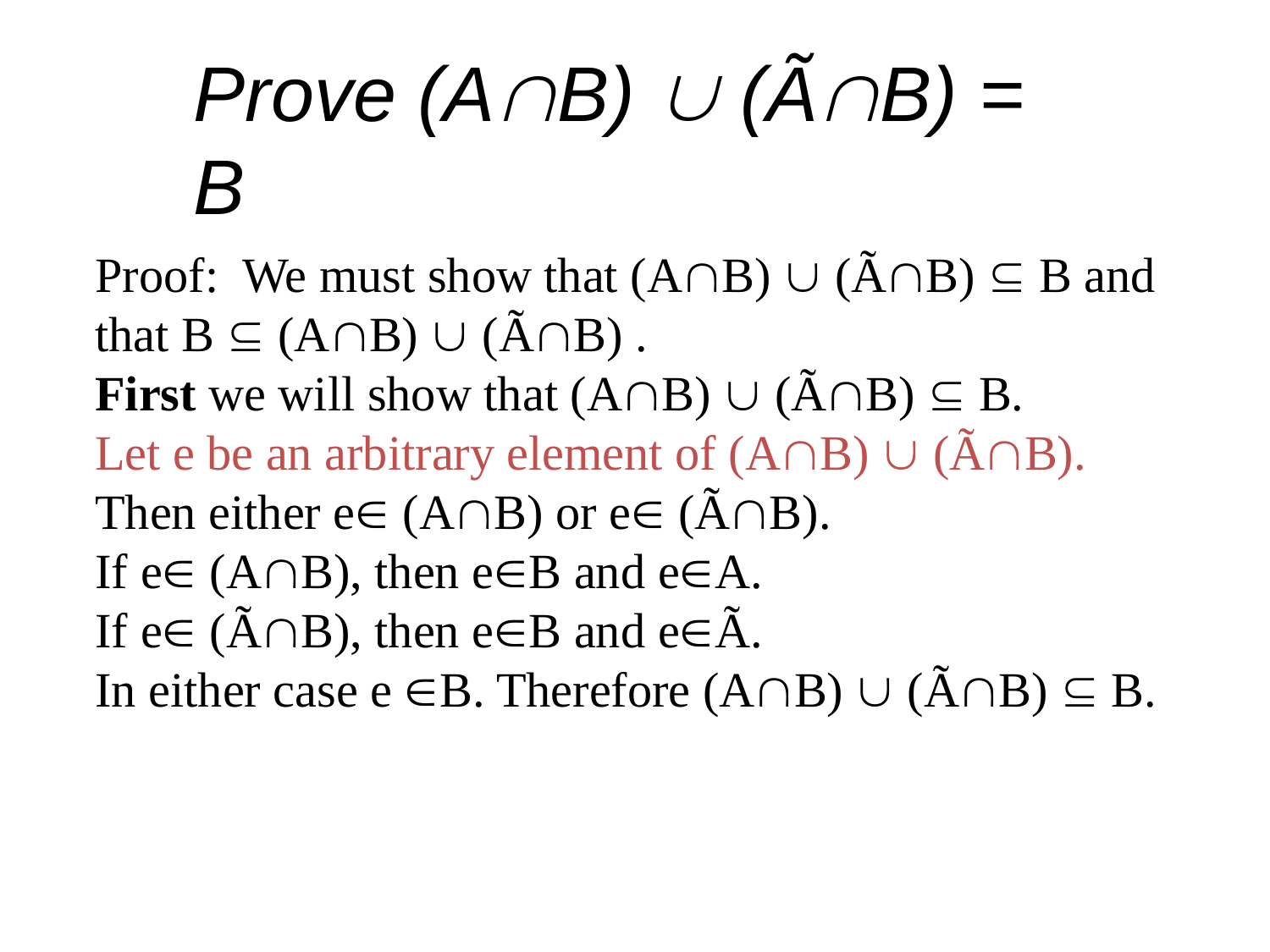

# Prove (A∩B) ∪ (Ã∩B) = B
Proof:  We must show that (A∩B) ∪ (Ã∩B) ⊆ B and that B ⊆ (A∩B) ∪ (Ã∩B) .
First we will show that (A∩B) ∪ (Ã∩B) ⊆ B.
Let e be an arbitrary element of (A∩B) ∪ (Ã∩B).
Then either e∈ (A∩B) or e∈ (Ã∩B).
If e∈ (A∩B), then e∈B and e∈A.
If e∈ (Ã∩B), then e∈B and e∈Ã.
In either case e ∈B. Therefore (A∩B) ∪ (Ã∩B) ⊆ B.